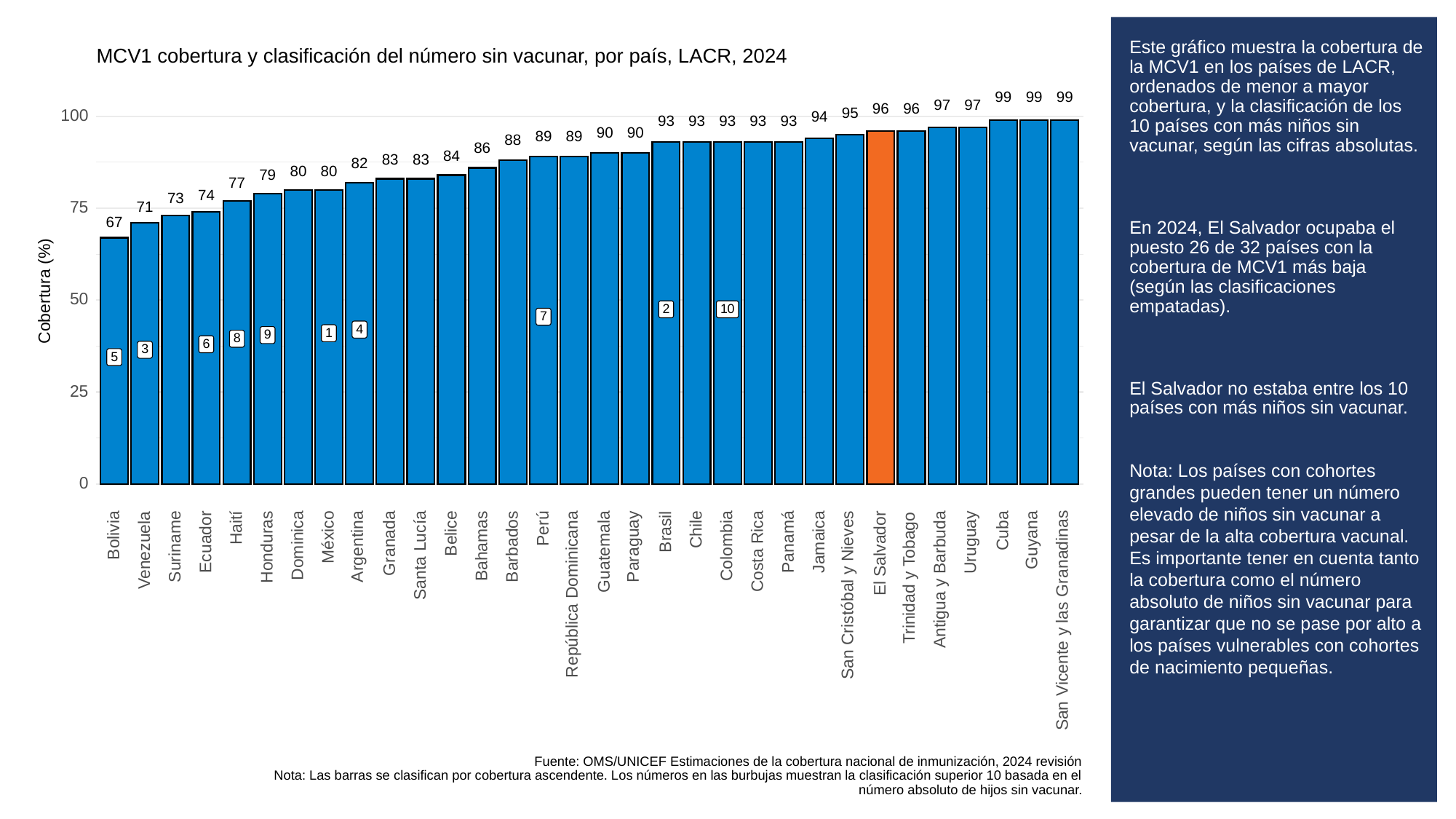

# Este gráfico muestra la cobertura de la MCV1 en los países de LACR, ordenados de menor a mayor cobertura, y la clasificación de los 10 países con más niños sin vacunar, según las cifras absolutas.

En 2024, El Salvador ocupaba el puesto 26 de 32 países con la cobertura de MCV1 más baja (según las clasificaciones empatadas).

El Salvador no estaba entre los 10 países con más niños sin vacunar.

Nota: Los países con cohortes grandes pueden tener un número elevado de niños sin vacunar a pesar de la alta cobertura vacunal. Es importante tener en cuenta tanto la cobertura como el número absoluto de niños sin vacunar para garantizar que no se pase por alto a los países vulnerables con cohortes de nacimiento pequeñas.

MCV1 cobertura y clasificación del número sin vacunar, por país, LACR, 2024
99
99
99
97
97
96
96
95
100
94
93
93
93
93
93

90
90

89
89

88

86
84

83
83

82

80
80

79

77

74

73

71
75

67

Cobertura (%)
50

10
2

7

4

1

9
8

6

3

5
25

0

Haití
Perú
Chile
Cuba
Brasil
Belice
Bolivia
México
Guyana
Uruguay
Panamá
Jamaica
Ecuador
Granada
Argentina
Paraguay
Dominica
Colombia
Bahamas
Suriname
Barbados
Honduras
Venezuela
Costa Rica
Guatemala
El Salvador
Santa Lucía
Trinidad y Tobago
Antigua y Barbuda
República Dominicana
San Cristóbal y Nieves
San Vicente y las Granadinas
Fuente: OMS/UNICEF Estimaciones de la cobertura nacional de inmunización, 2024 revisión
Nota: Las barras se clasifican por cobertura ascendente. Los números en las burbujas muestran la clasificación superior 10 basada en el
número absoluto de hijos sin vacunar.